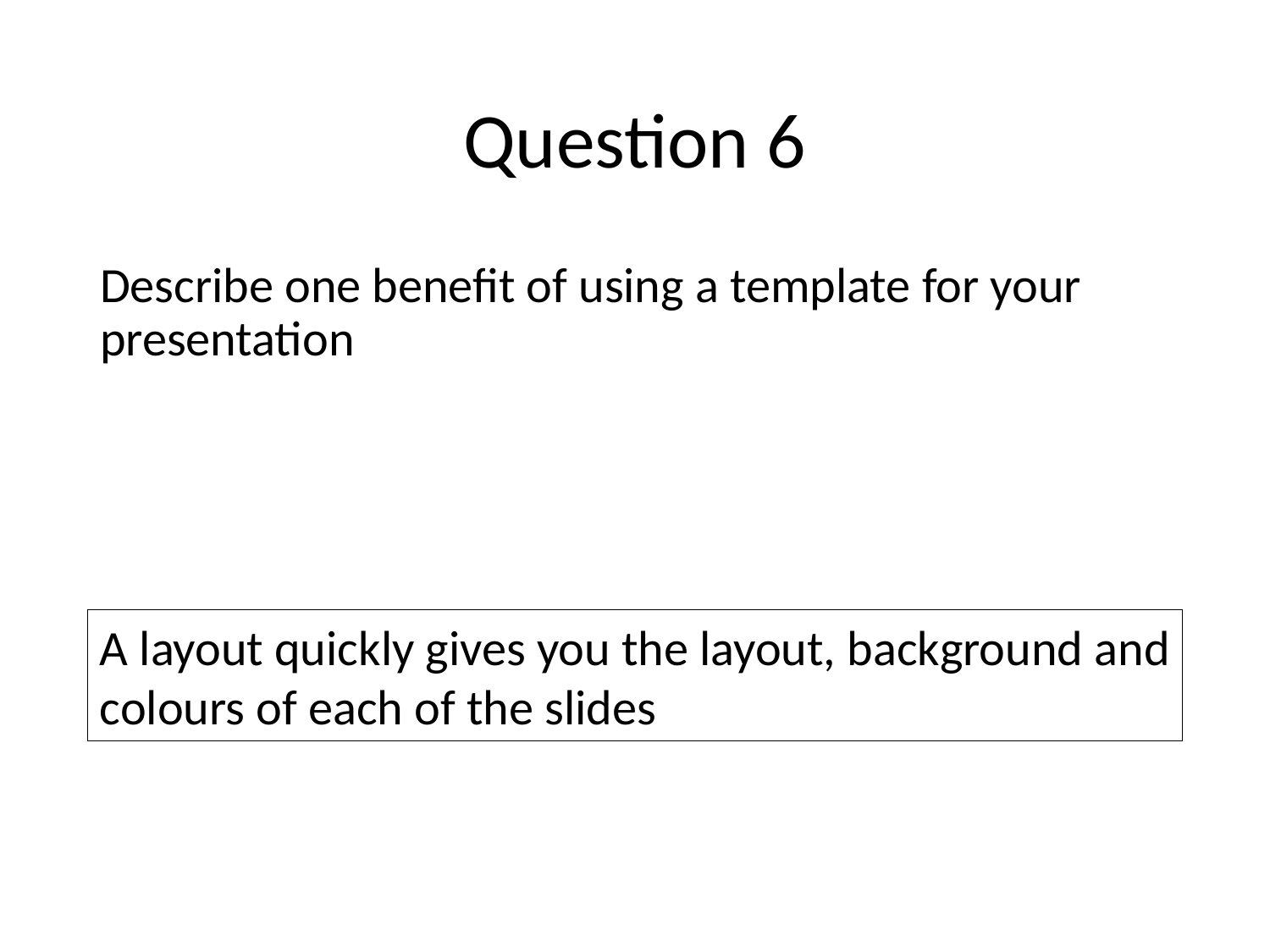

# Question 6
Describe one benefit of using a template for your presentation
A layout quickly gives you the layout, background and colours of each of the slides